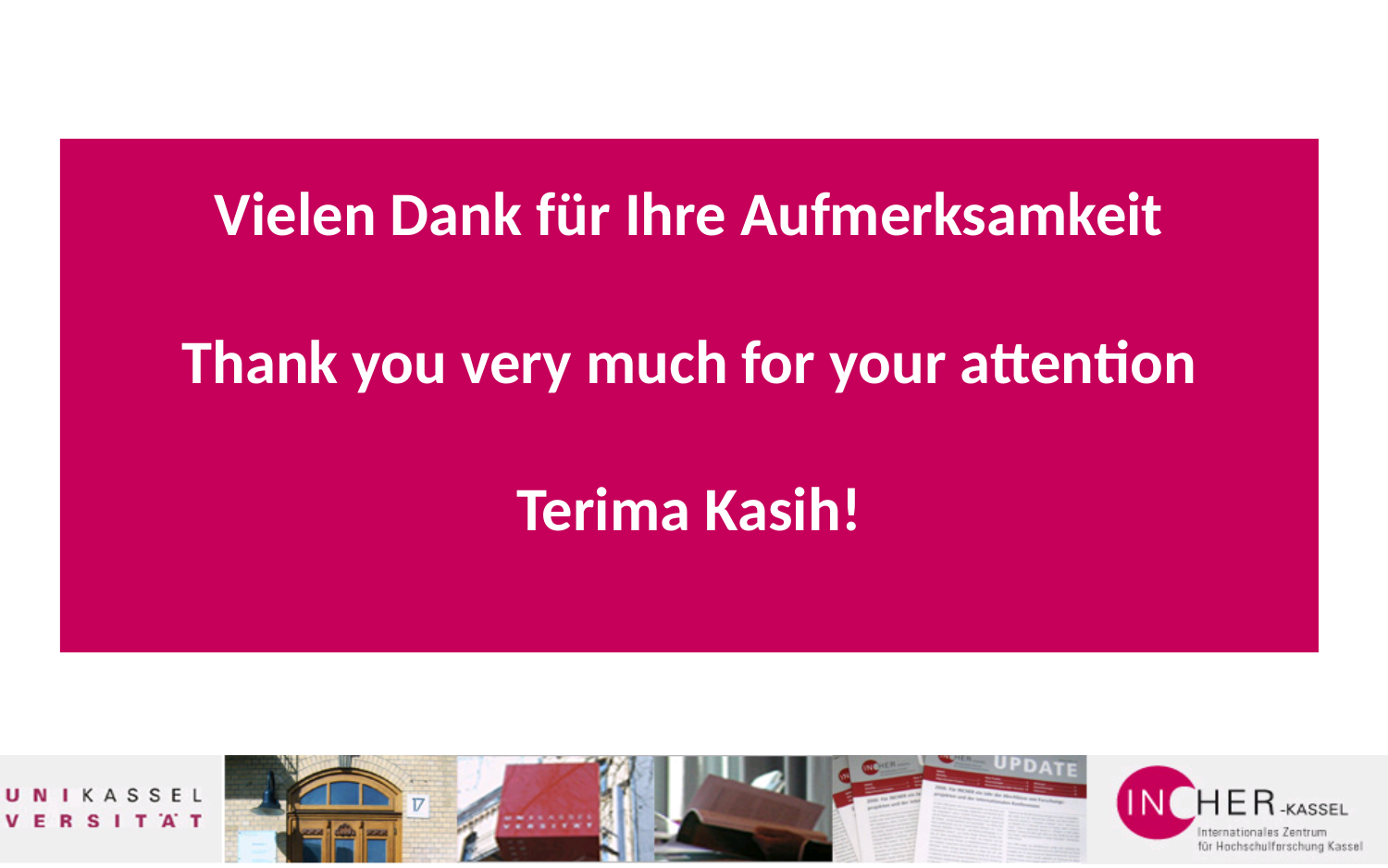

38
# Vielen Dank für Ihre Aufmerksamkeit Thank you very much for your attention Terima Kasih!